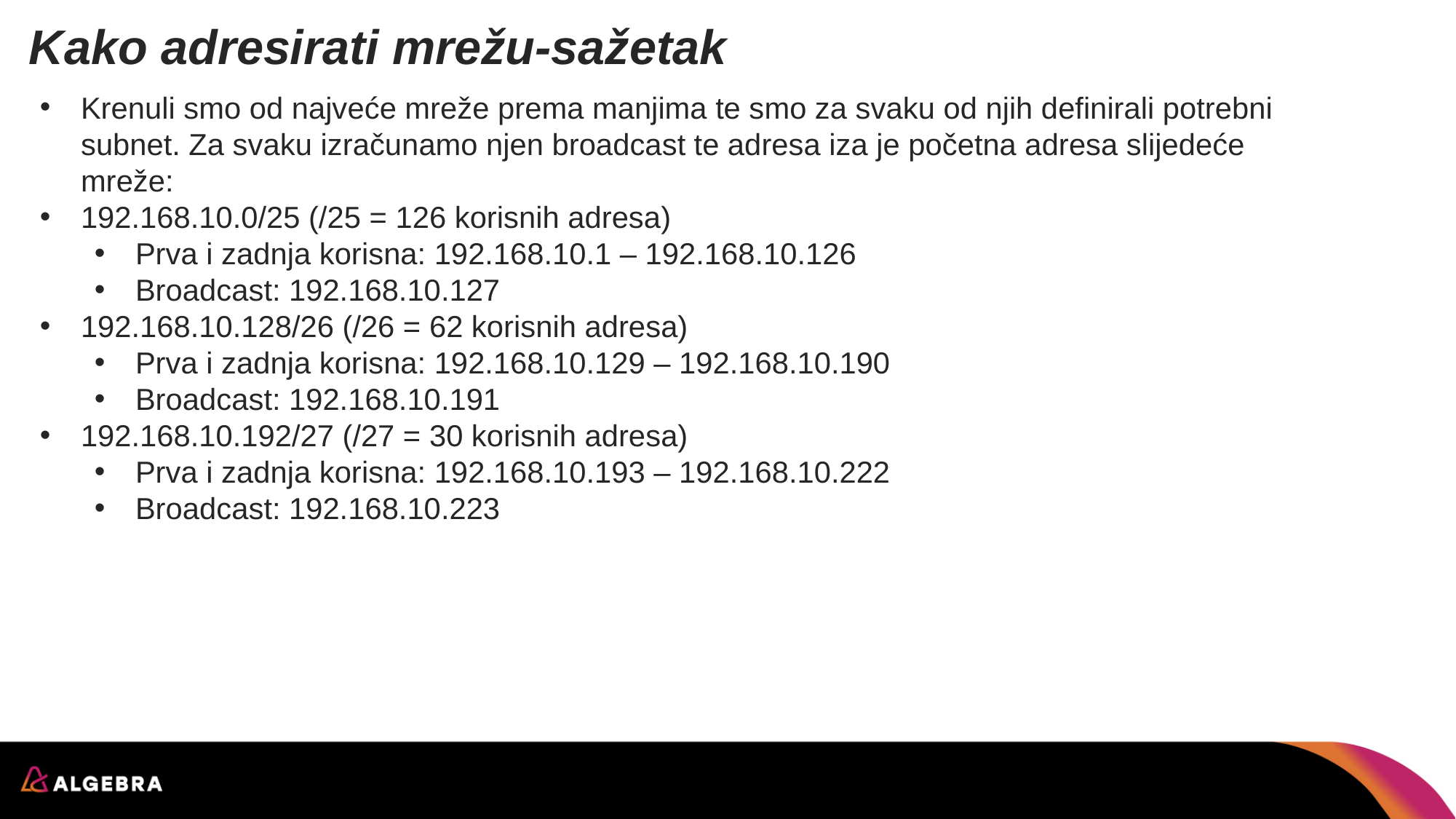

# Kako adresirati mrežu-sažetak
Krenuli smo od najveće mreže prema manjima te smo za svaku od njih definirali potrebni subnet. Za svaku izračunamo njen broadcast te adresa iza je početna adresa slijedeće mreže:
192.168.10.0/25 (/25 = 126 korisnih adresa)
Prva i zadnja korisna: 192.168.10.1 – 192.168.10.126
Broadcast: 192.168.10.127
192.168.10.128/26 (/26 = 62 korisnih adresa)
Prva i zadnja korisna: 192.168.10.129 – 192.168.10.190
Broadcast: 192.168.10.191
192.168.10.192/27 (/27 = 30 korisnih adresa)
Prva i zadnja korisna: 192.168.10.193 – 192.168.10.222
Broadcast: 192.168.10.223